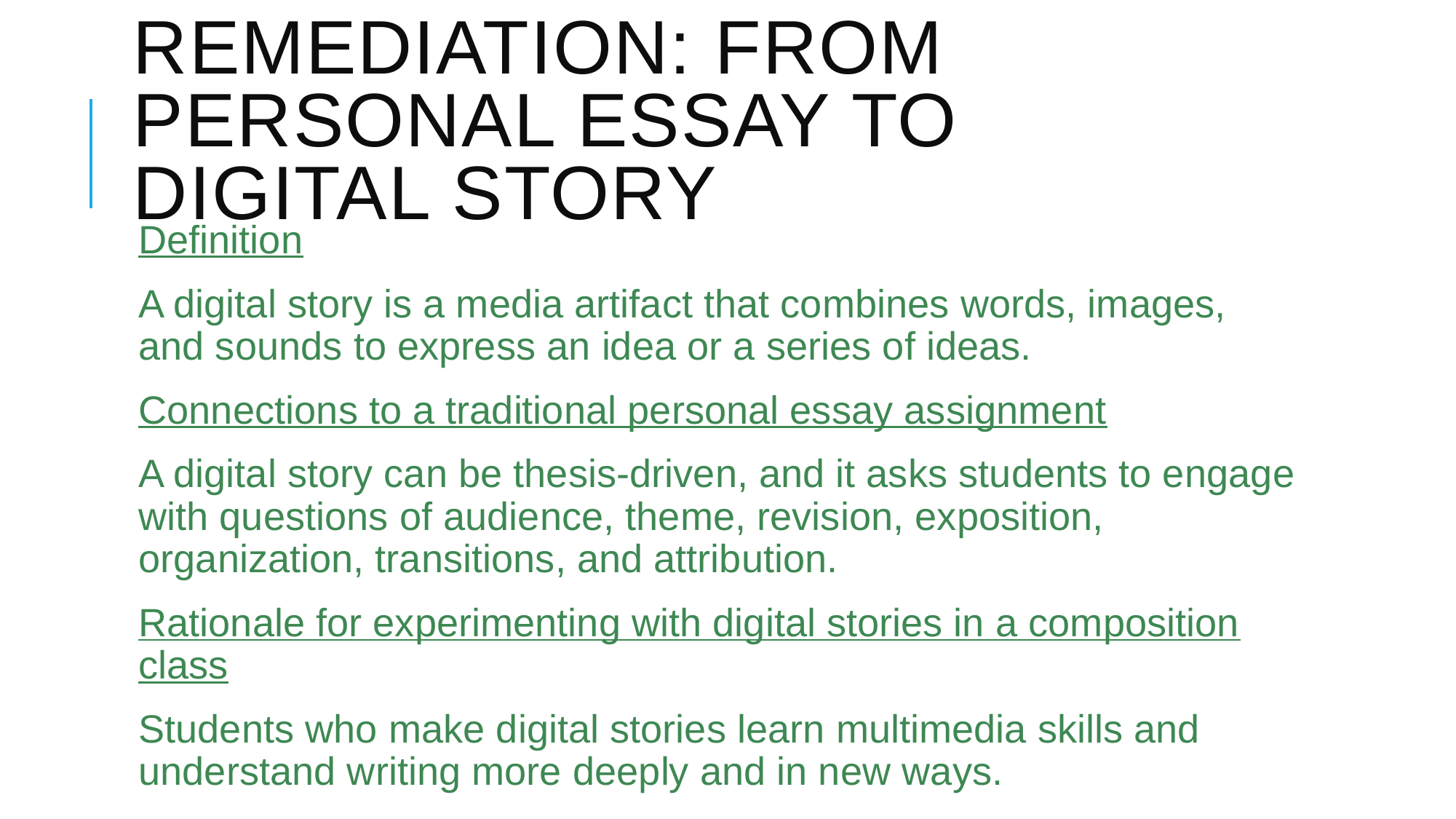

# Remediation: From Personal essay to digital story
Definition
A digital story is a media artifact that combines words, images, and sounds to express an idea or a series of ideas.
Connections to a traditional personal essay assignment
A digital story can be thesis-driven, and it asks students to engage with questions of audience, theme, revision, exposition, organization, transitions, and attribution.
Rationale for experimenting with digital stories in a composition class
Students who make digital stories learn multimedia skills and understand writing more deeply and in new ways.